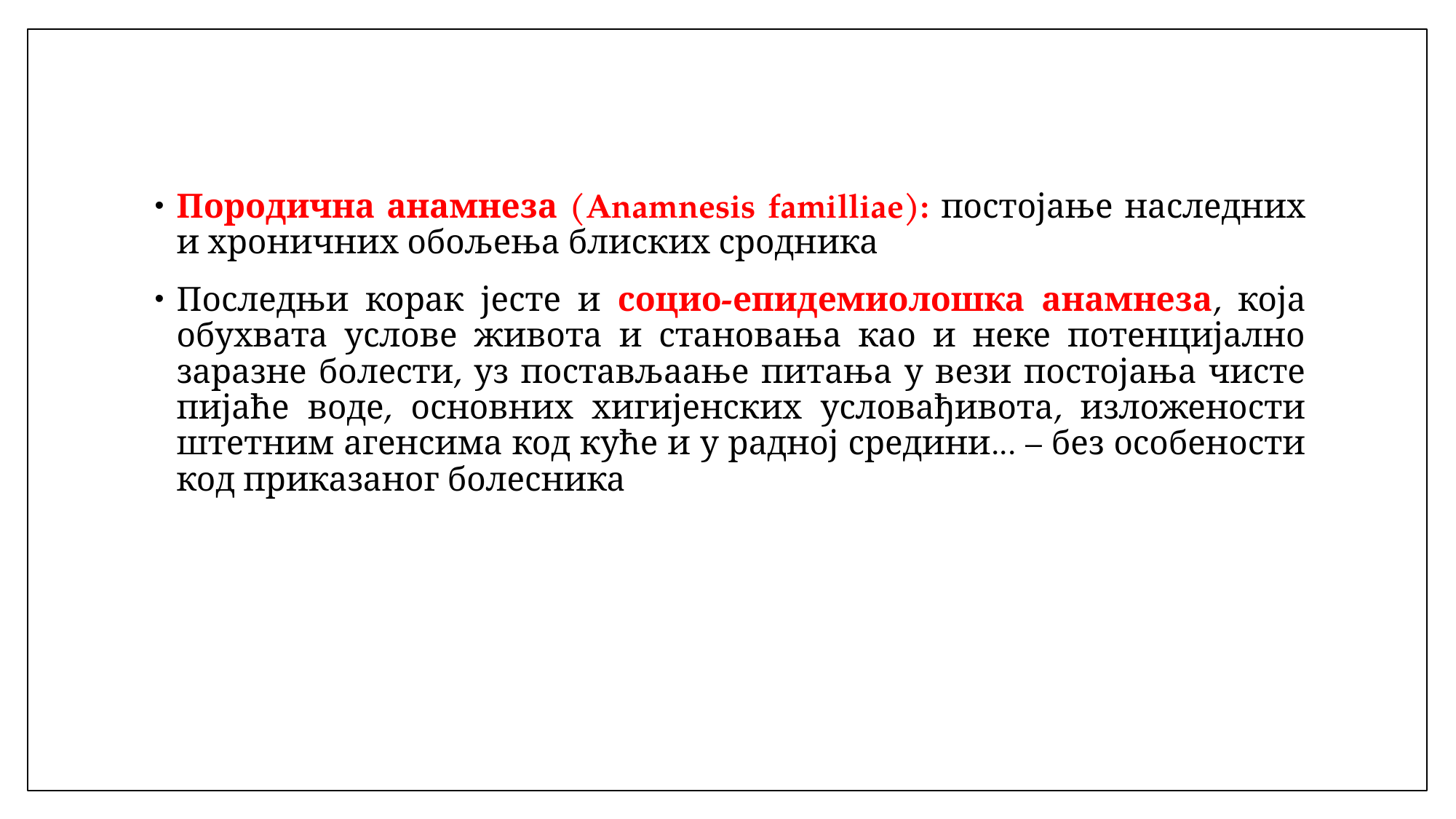

Породична анамнеза (Anamnesis familliae): постојање наследних и хроничних обољења блиских сродника
Последњи корак јесте и социо-епидемиолошка анамнеза, која обухвата услове живота и становања као и неке потенцијално заразне болести, уз постављаање питања у вези постојања чисте пијаће воде, основних хигијенских условађивота, изложености штетним агенсима код куће и у радној средини... – без особености код приказаног болесника